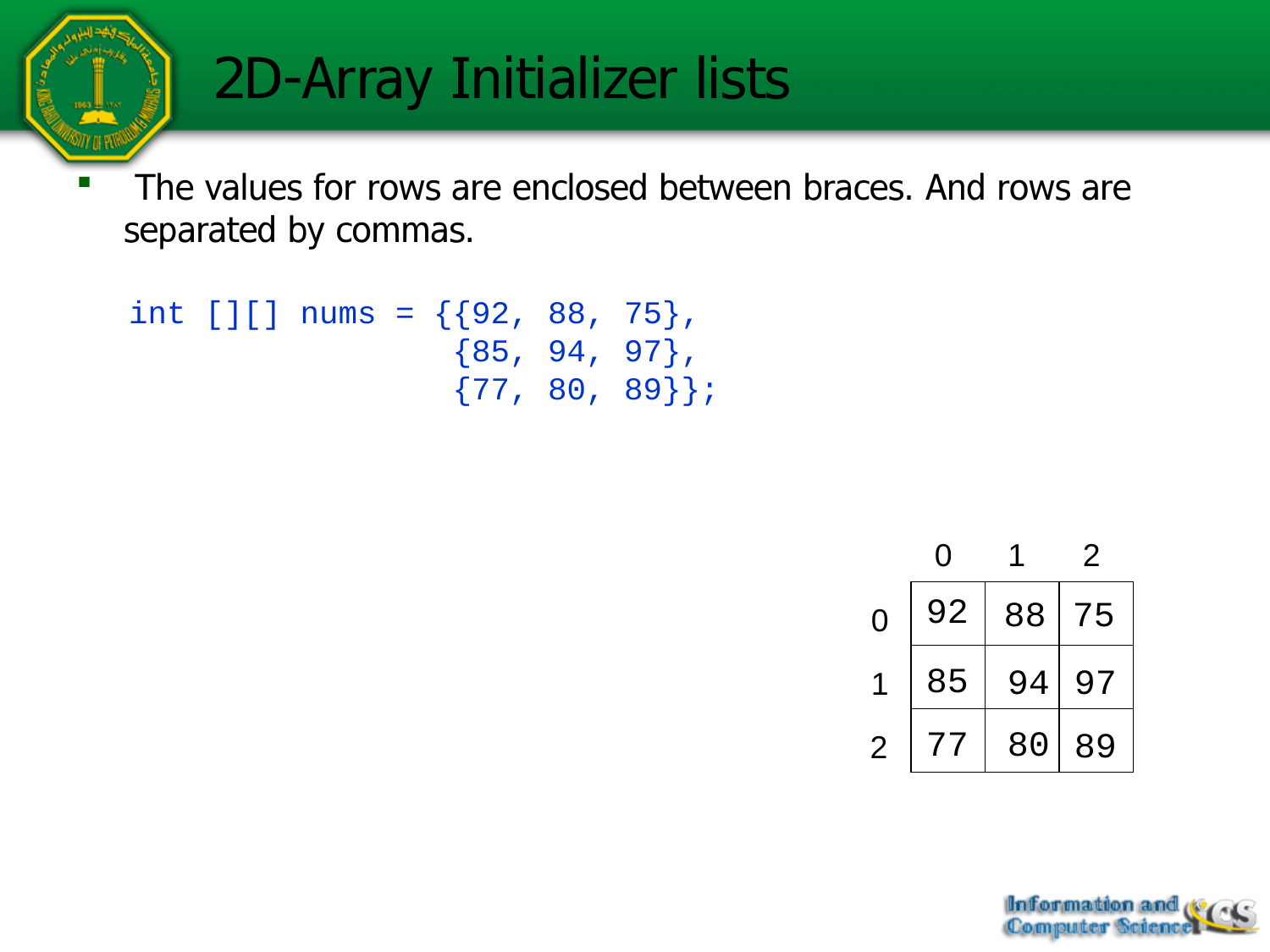

# 2D-Array Initializer lists
 The values for rows are enclosed between braces. And rows are separated by commas.
int [][] nums = {{92, 88, 75},
                 {85, 94, 97},
                 {77, 80, 89}};
0
1
2

92
88
75
0
1
2
85
94
97
77
80
89